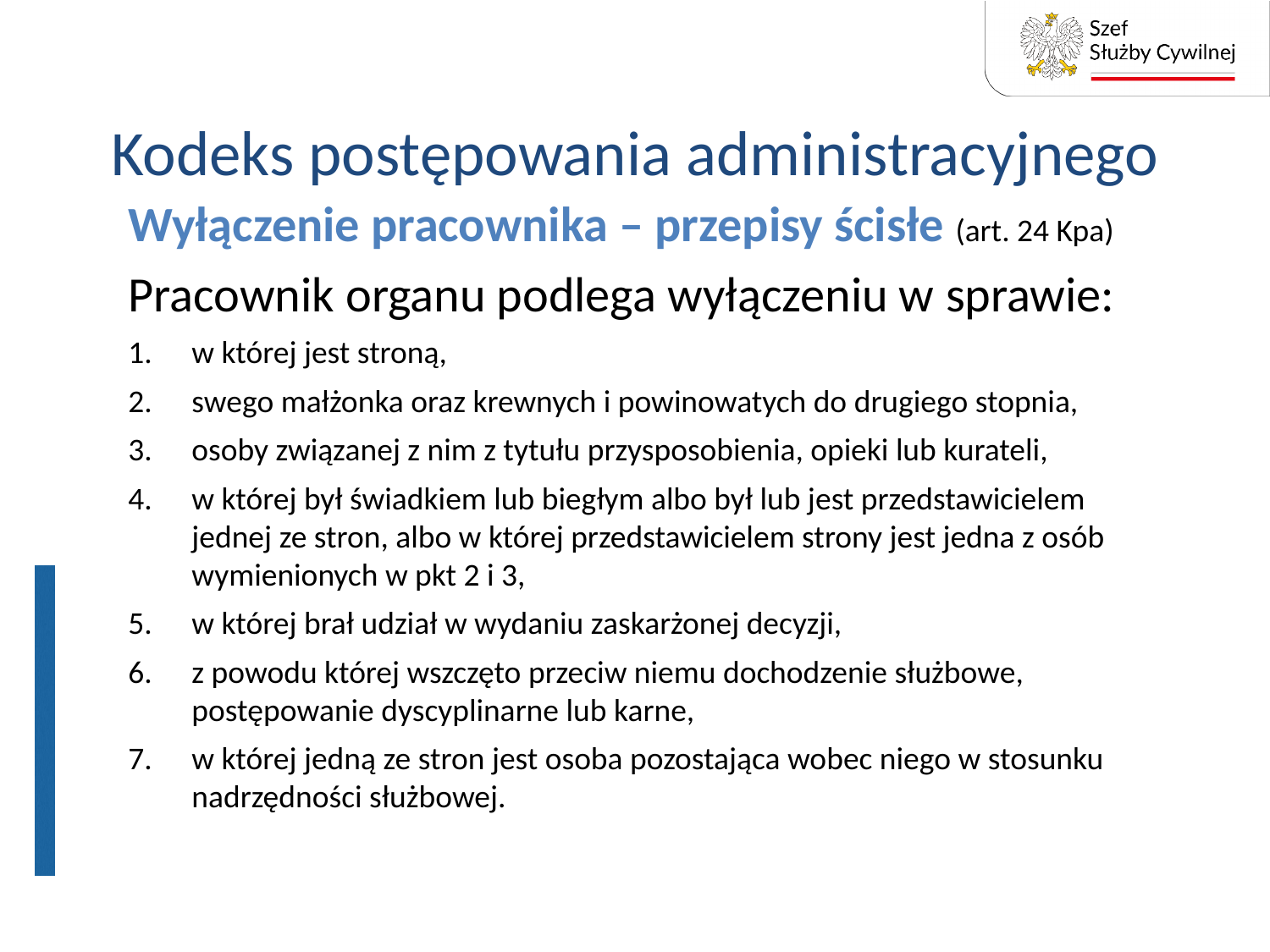

# Kodeks postępowania administracyjnego
Wyłączenie pracownika – przepisy ścisłe (art. 24 Kpa)
Pracownik organu podlega wyłączeniu w sprawie:
w której jest stroną,
swego małżonka oraz krewnych i powinowatych do drugiego stopnia,
osoby związanej z nim z tytułu przysposobienia, opieki lub kurateli,
w której był świadkiem lub biegłym albo był lub jest przedstawicielem jednej ze stron, albo w której przedstawicielem strony jest jedna z osób wymienionych w pkt 2 i 3,
w której brał udział w wydaniu zaskarżonej decyzji,
z powodu której wszczęto przeciw niemu dochodzenie służbowe, postępowanie dyscyplinarne lub karne,
w której jedną ze stron jest osoba pozostająca wobec niego w stosunku nadrzędności służbowej.